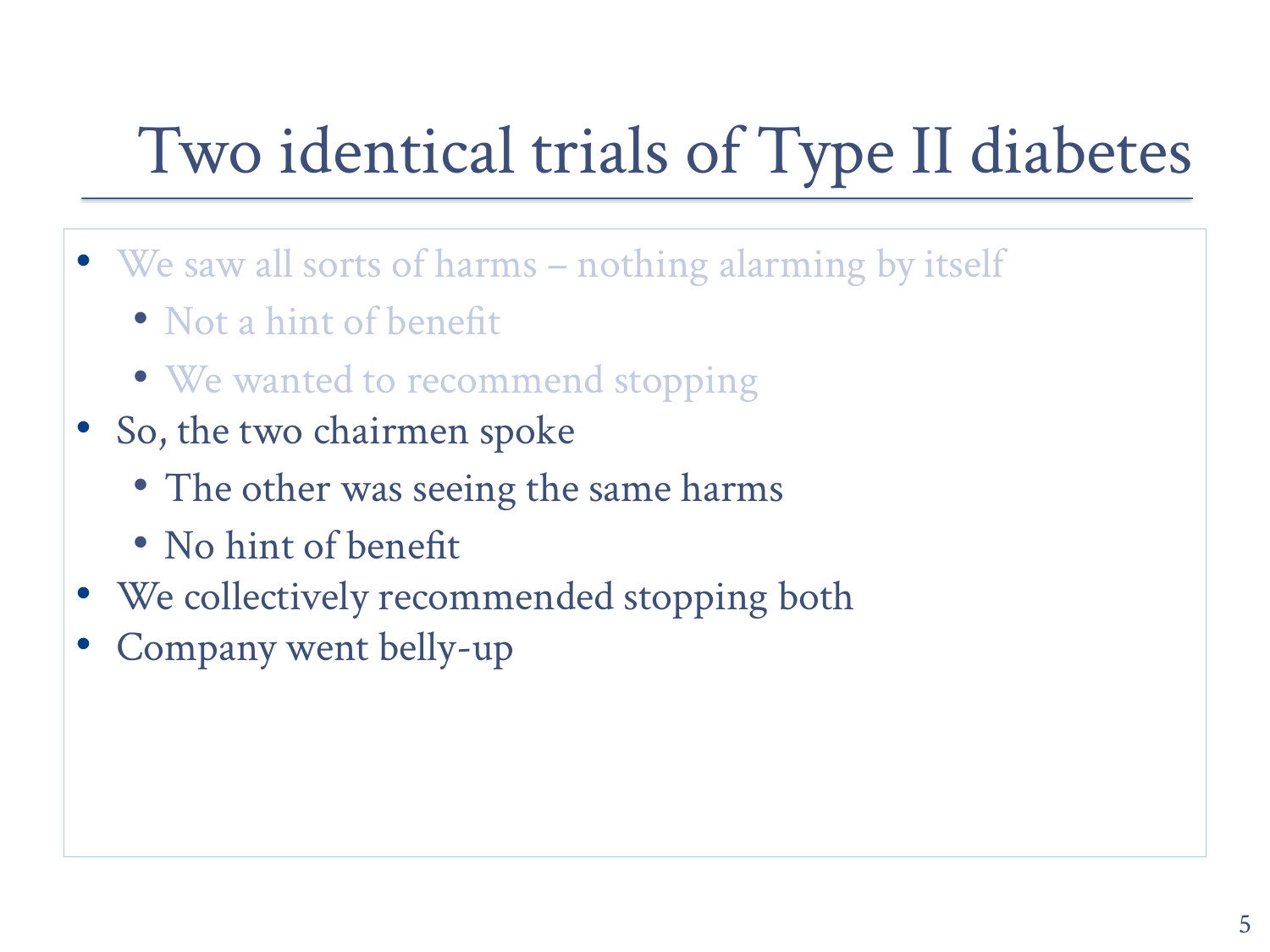

# Two identical trials of Type II diabetes
We saw all sorts of harms – nothing alarming by itself
Not a hint of benefit
We wanted to recommend stopping
So, the two chairmen spoke
The other was seeing the same harms
No hint of benefit
We collectively recommended stopping both
Company went belly-up

5